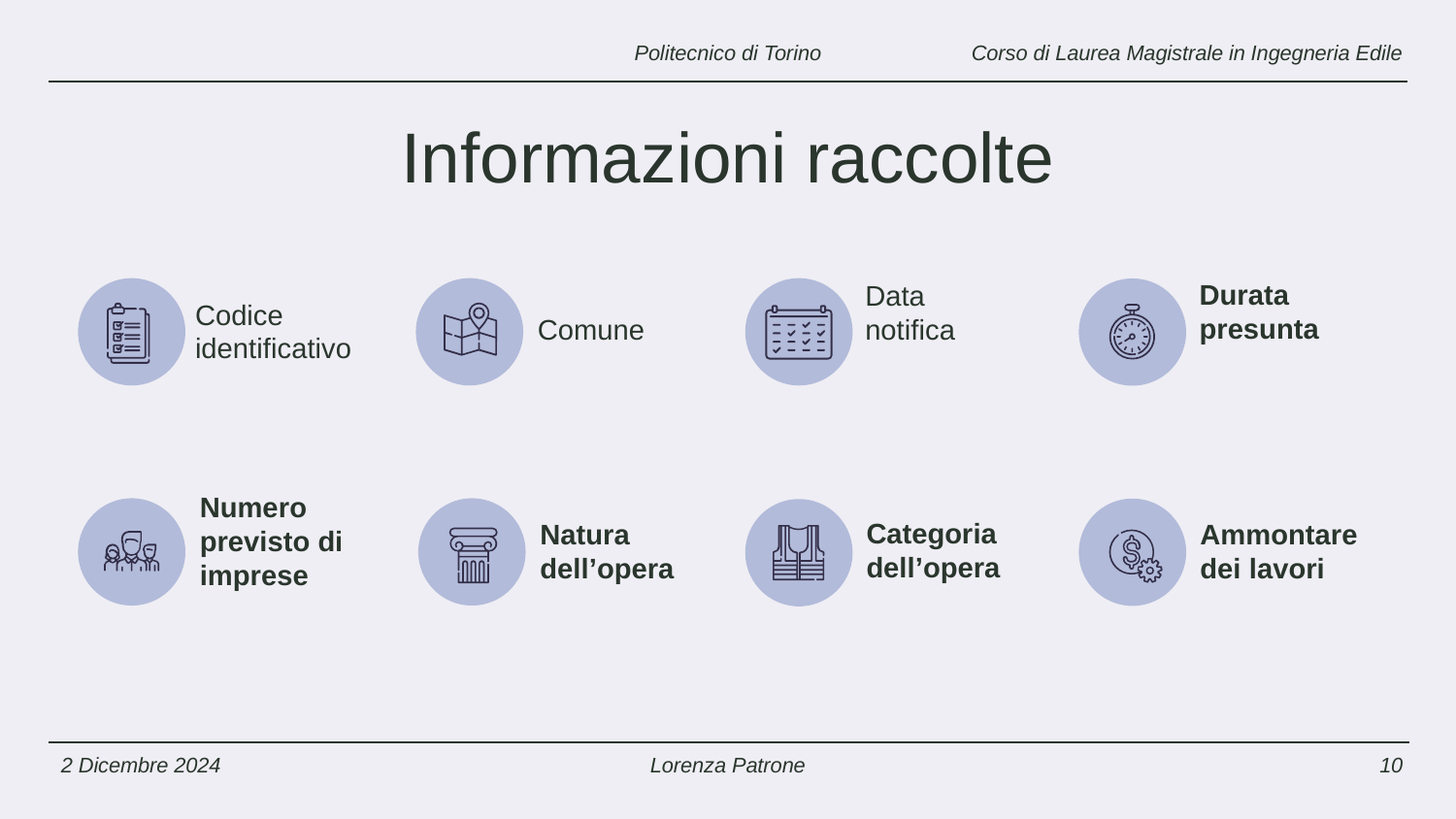

Corso di Laurea Magistrale in Ingegneria Edile

Politecnico di Torino

Informazioni raccolte
Durata presunta
Data notifica
Codice identificativo

Comune

Natura dell’opera

Numero previsto di imprese

Ammontare dei lavori
Categoria dell’opera

2 Dicembre 2024

Lorenza Patrone

10